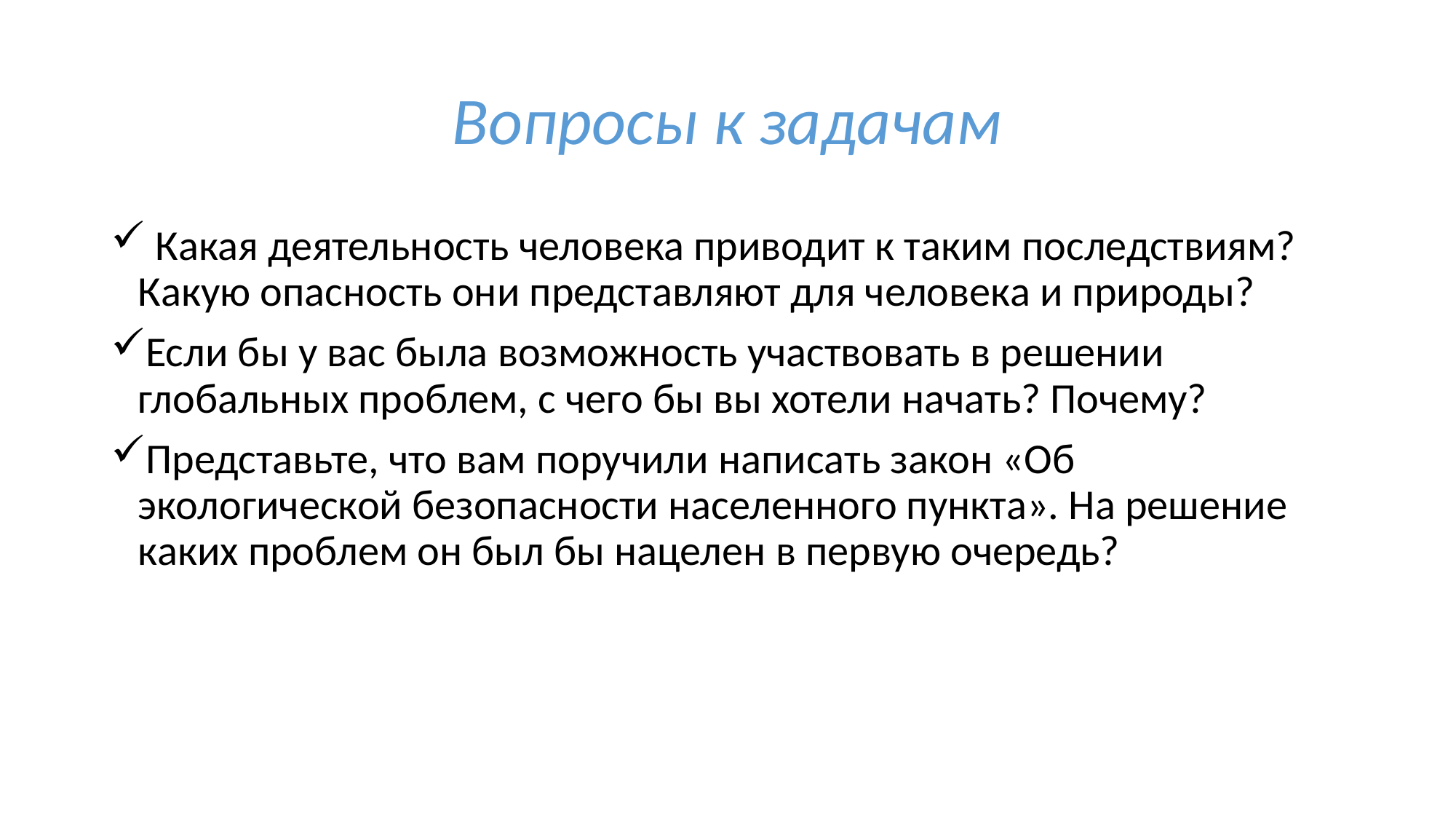

# Вопросы к задачам
 Какая деятельность человека приводит к таким последствиям? Какую опасность они представляют для человека и природы?
Если бы у вас была возможность участвовать в решении глобальных проблем, с чего бы вы хотели начать? Почему?
Представьте, что вам поручили написать закон «Об экологической безопасности населенного пункта». На решение каких проблем он был бы нацелен в первую очередь?